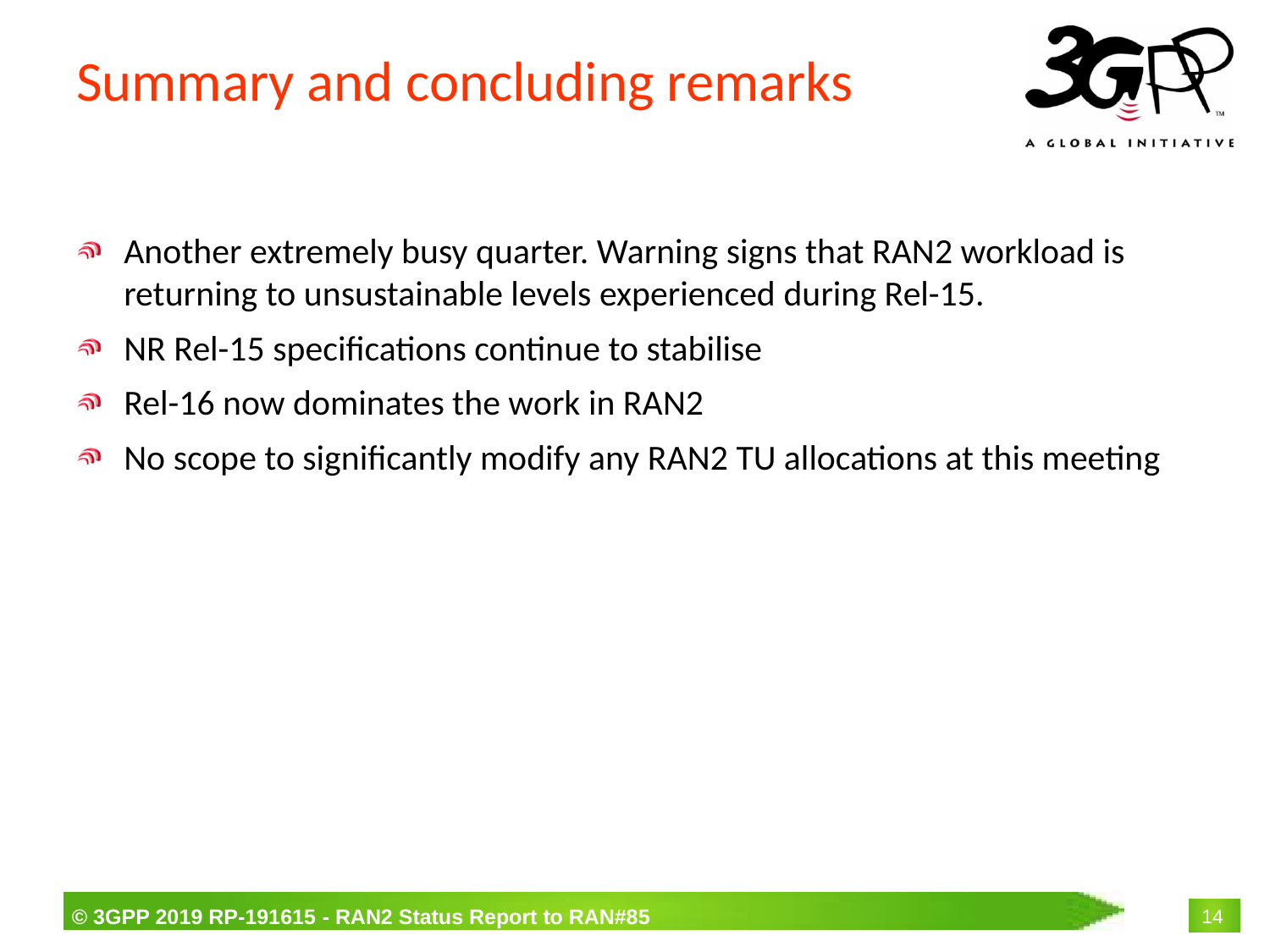

# Summary and concluding remarks
Another extremely busy quarter. Warning signs that RAN2 workload is returning to unsustainable levels experienced during Rel-15.
NR Rel-15 specifications continue to stabilise
Rel-16 now dominates the work in RAN2
No scope to significantly modify any RAN2 TU allocations at this meeting